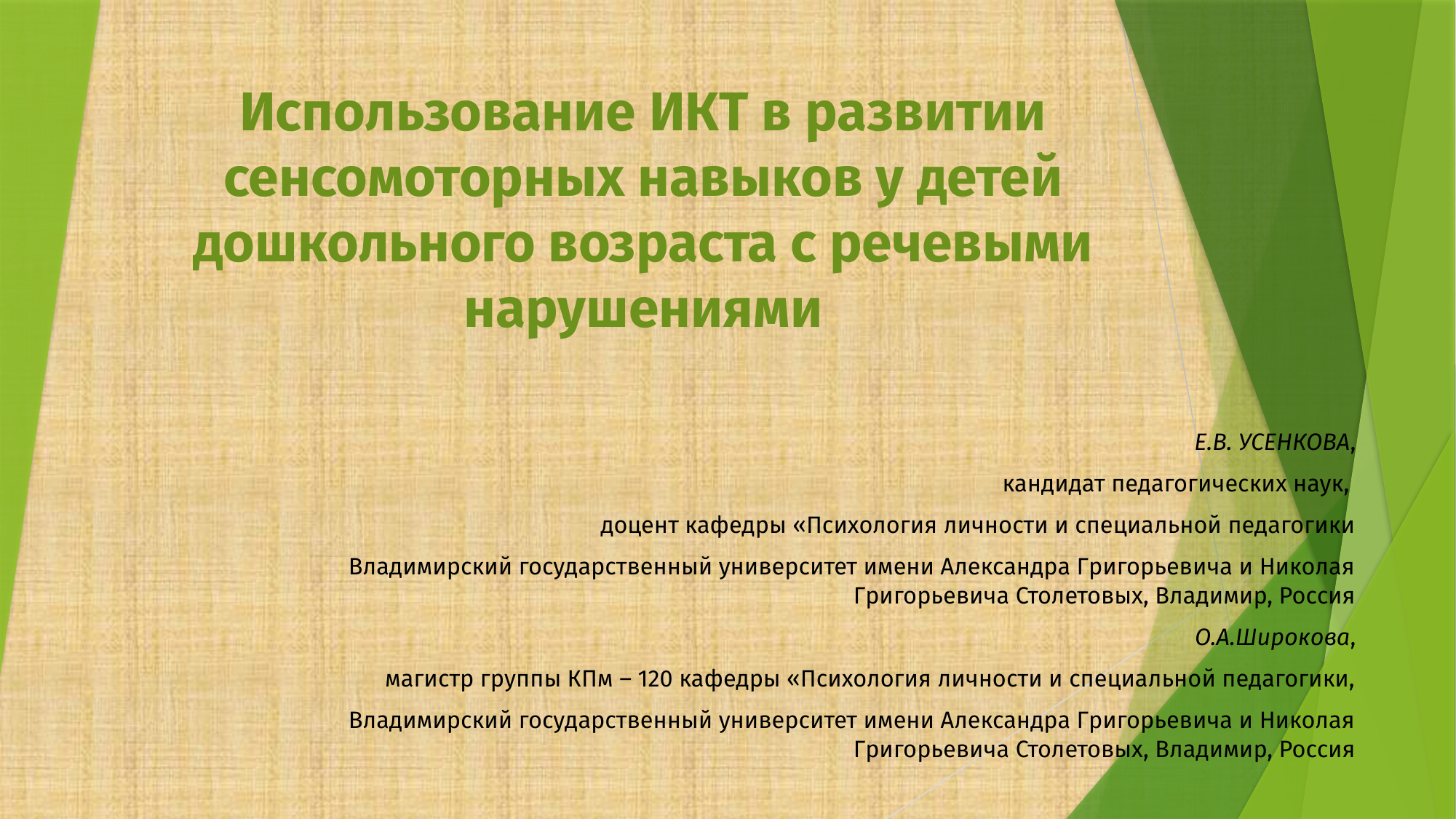

# Использование ИКТ в развитии сенсомоторных навыков у детей дошкольного возраста с речевыми нарушениями
Е.В. УСЕНКОВА,
кандидат педагогических наук,
доцент кафедры «Психология личности и специальной педагогики
Владимирский государственный университет имени Александра Григорьевича и Николая Григорьевича Столетовых, Владимир, Россия
О.А.Широкова,
магистр группы КПм – 120 кафедры «Психология личности и специальной педагогики,
Владимирский государственный университет имени Александра Григорьевича и Николая Григорьевича Столетовых, Владимир, Россия